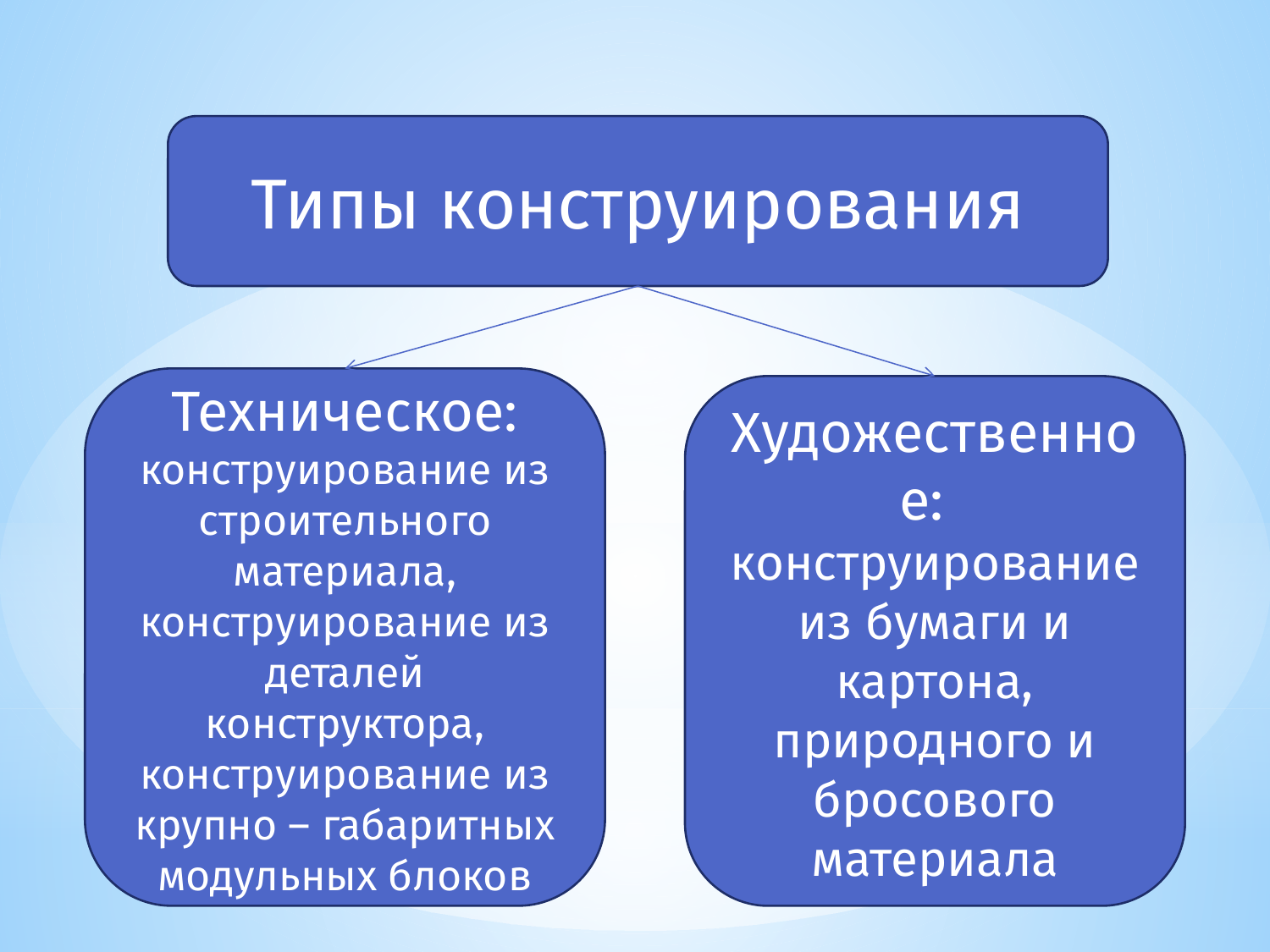

Типы конструирования
Техническое:
конструирование из строительного материала, конструирование из деталей конструктора, конструирование из крупно – габаритных модульных блоков
Художественное:
конструирование из бумаги и картона, природного и бросового материала